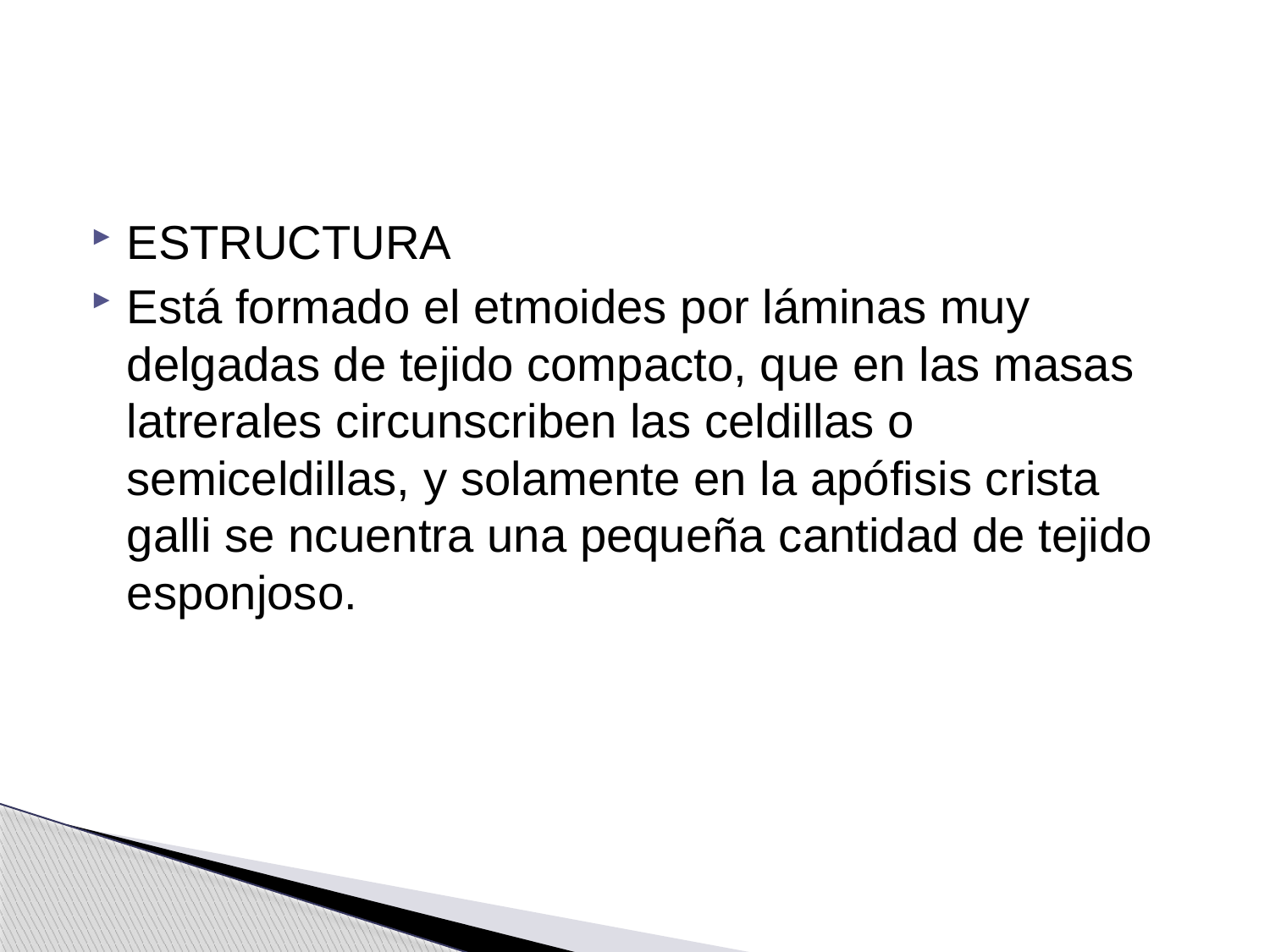

#
ESTRUCTURA
Está formado el etmoides por láminas muy delgadas de tejido compacto, que en las masas latrerales circunscriben las celdillas o semiceldillas, y solamente en la apófisis crista galli se ncuentra una pequeña cantidad de tejido esponjoso.